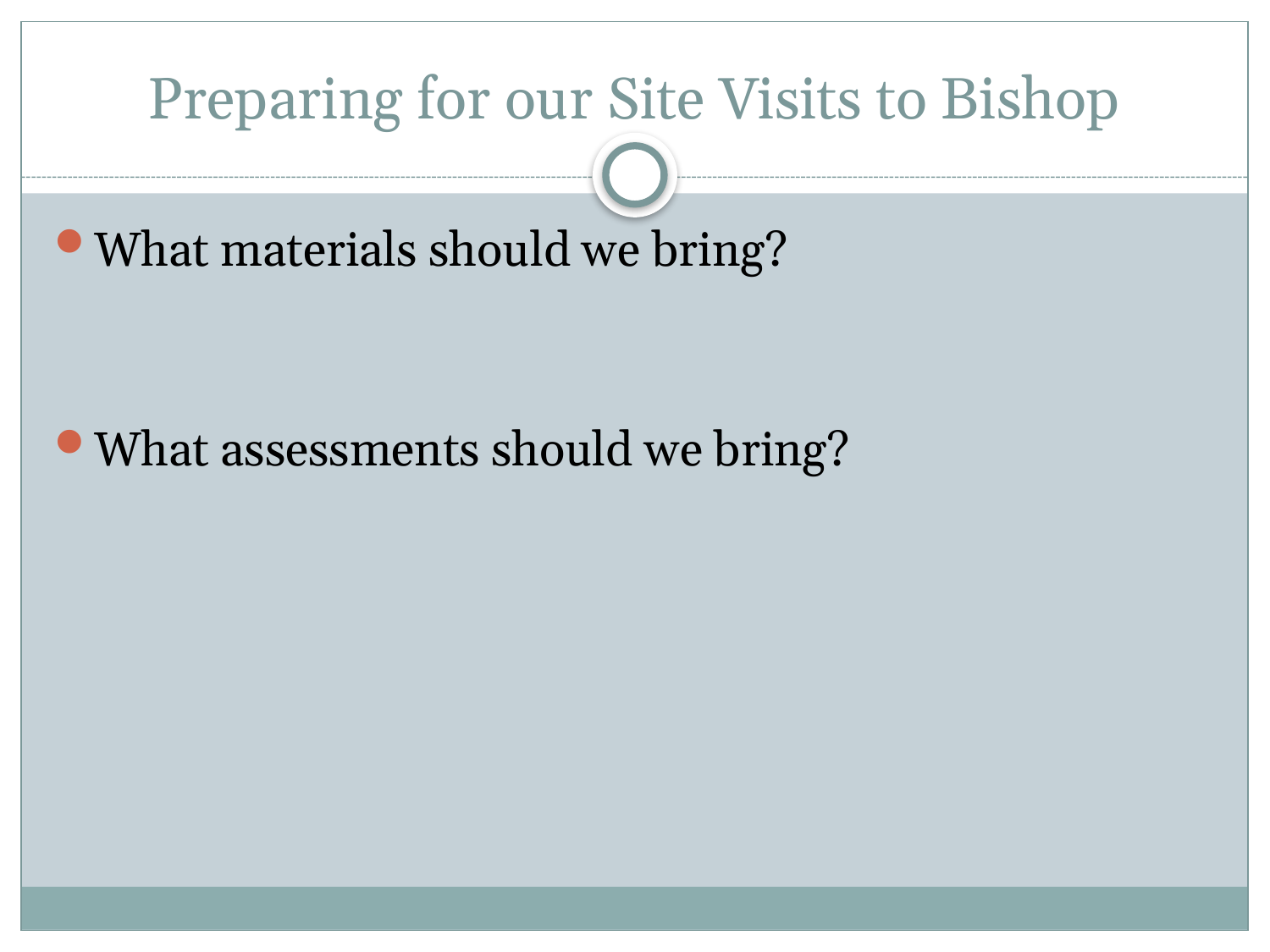

# Preparing for our Site Visits to Bishop
What materials should we bring?

What assessments should we bring?